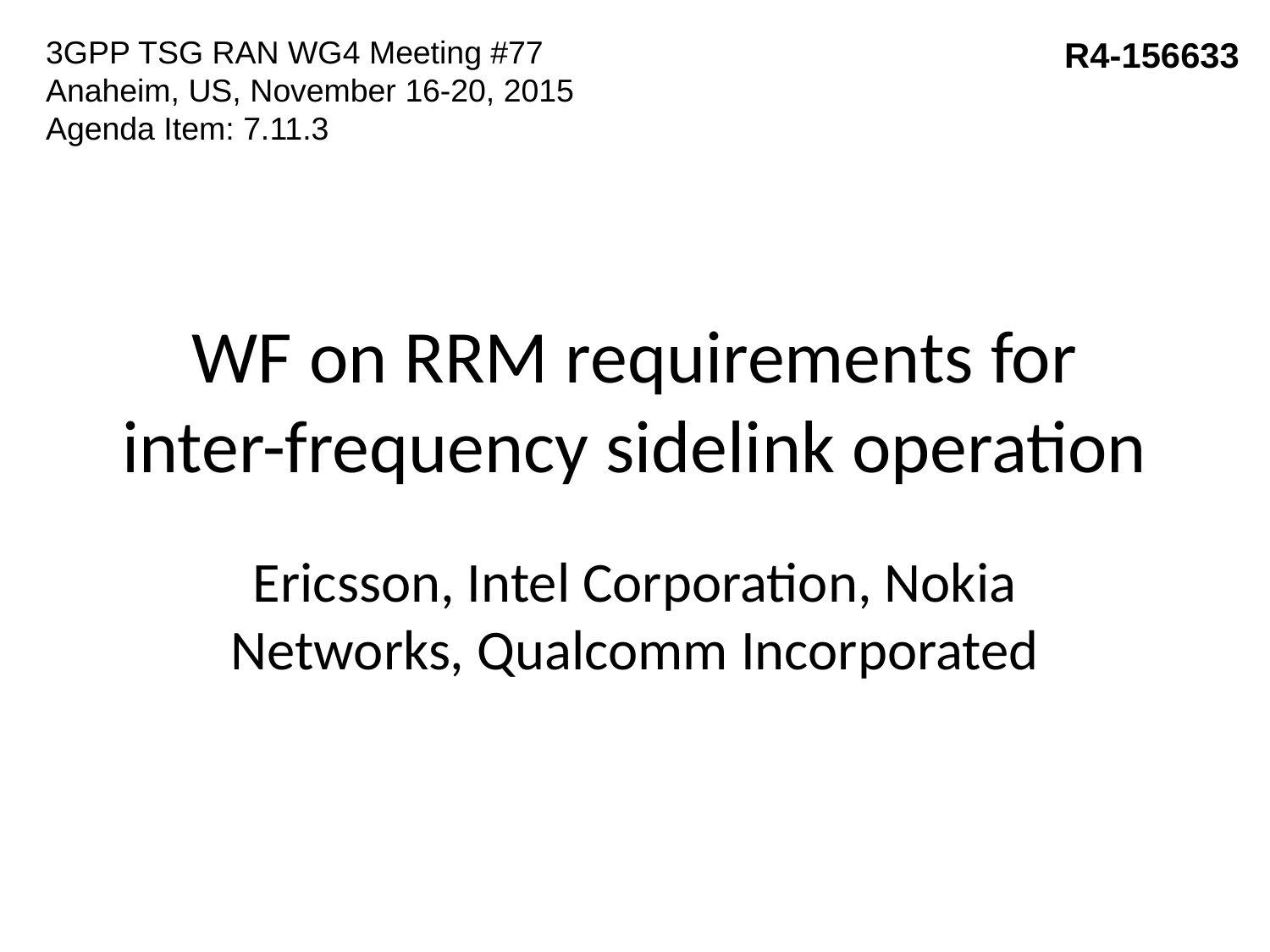

3GPP TSG RAN WG4 Meeting #77
Anaheim, US, November 16-20, 2015
Agenda Item: 7.11.3
R4-156633
# WF on RRM requirements for inter-frequency sidelink operation
Ericsson, Intel Corporation, Nokia Networks, Qualcomm Incorporated